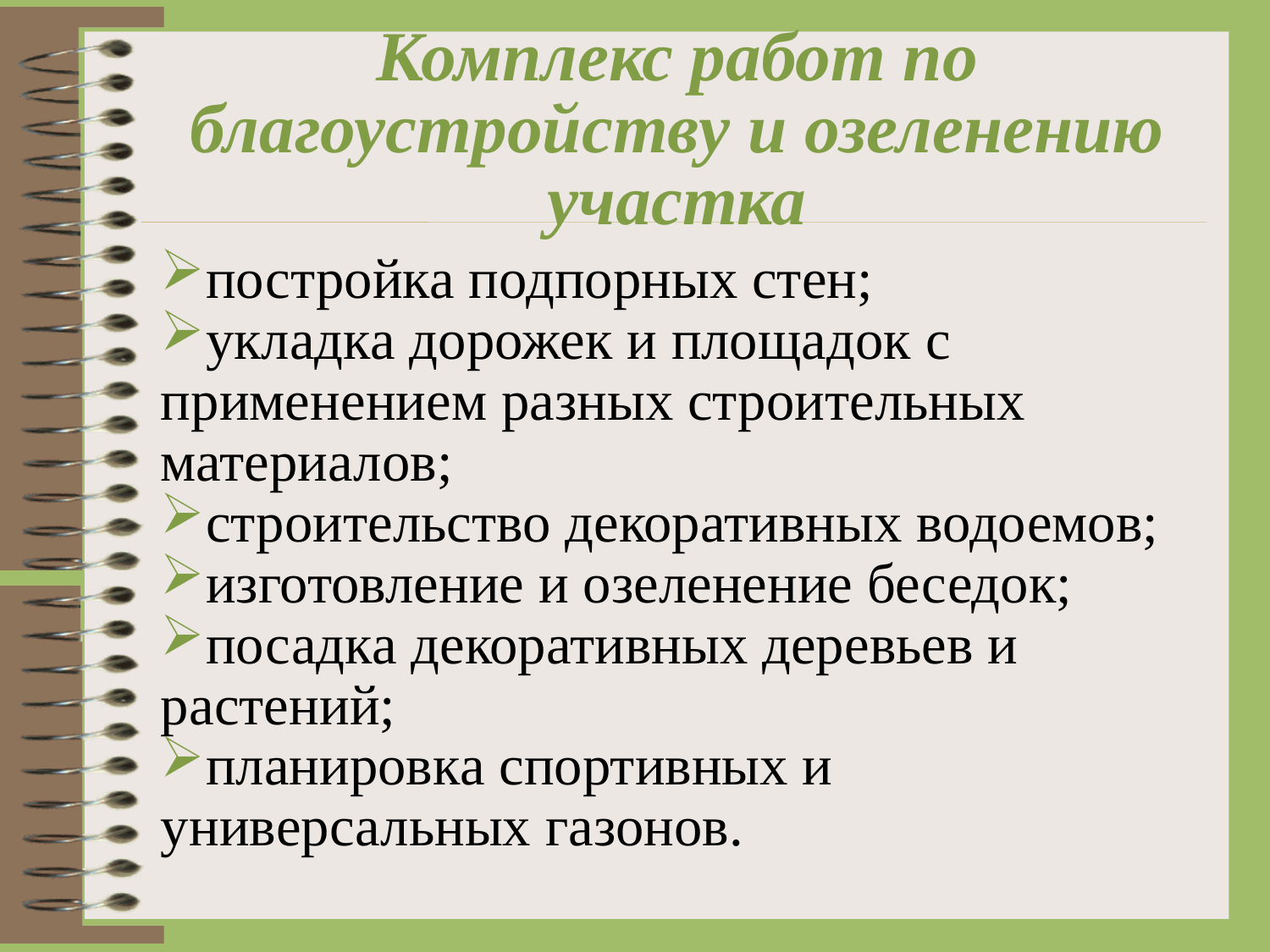

# Комплекс работ по благоустройству и озеленению участка
постройка подпорных стен;
укладка дорожек и площадок с применением разных строительных материалов;
строительство декоративных водоемов;
изготовление и озеленение беседок;
посадка декоративных деревьев и растений;
планировка спортивных и универсальных газонов.